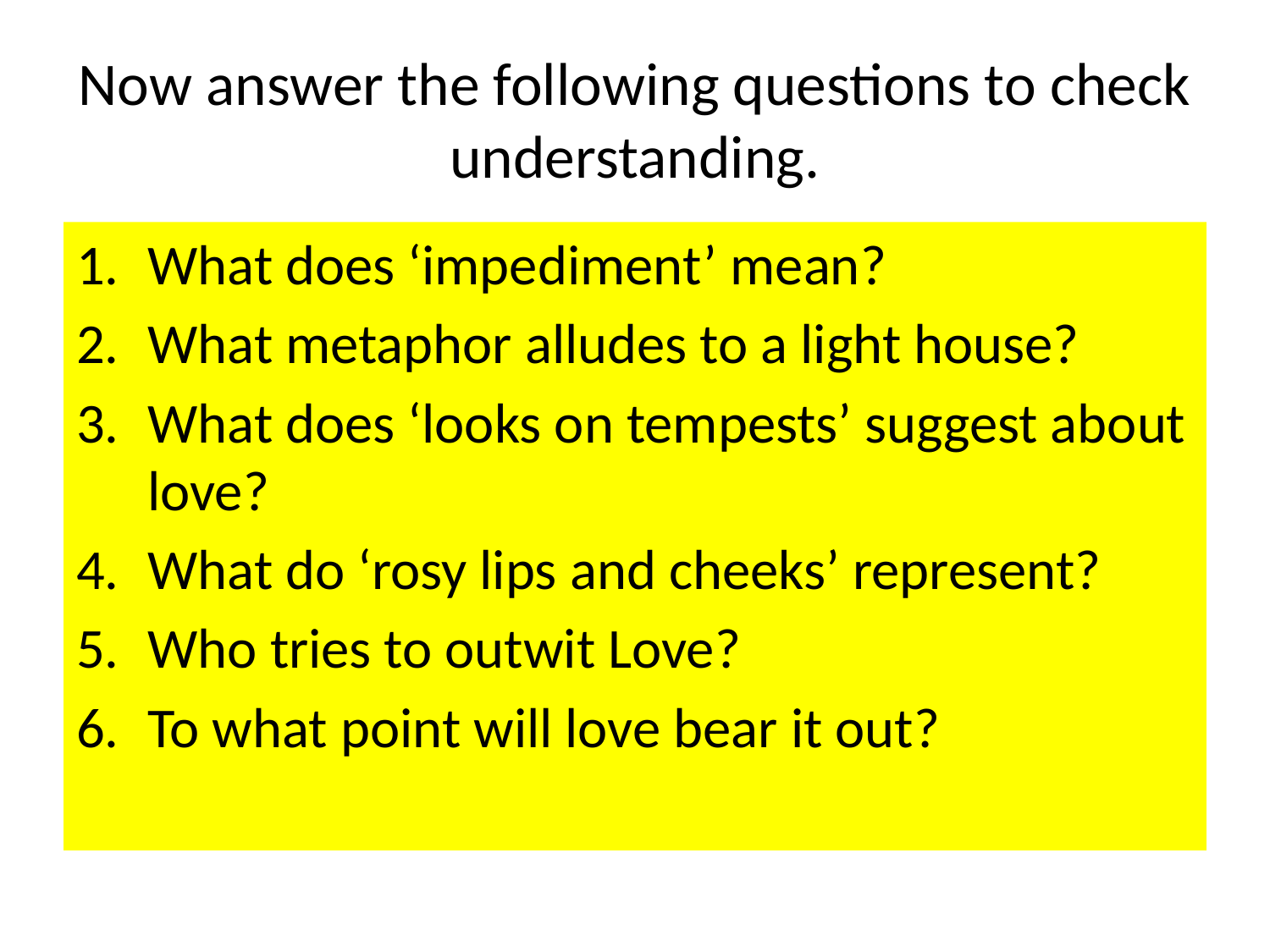

# Now answer the following questions to check understanding.
What does ‘impediment’ mean?
What metaphor alludes to a light house?
What does ‘looks on tempests’ suggest about love?
What do ‘rosy lips and cheeks’ represent?
Who tries to outwit Love?
To what point will love bear it out?